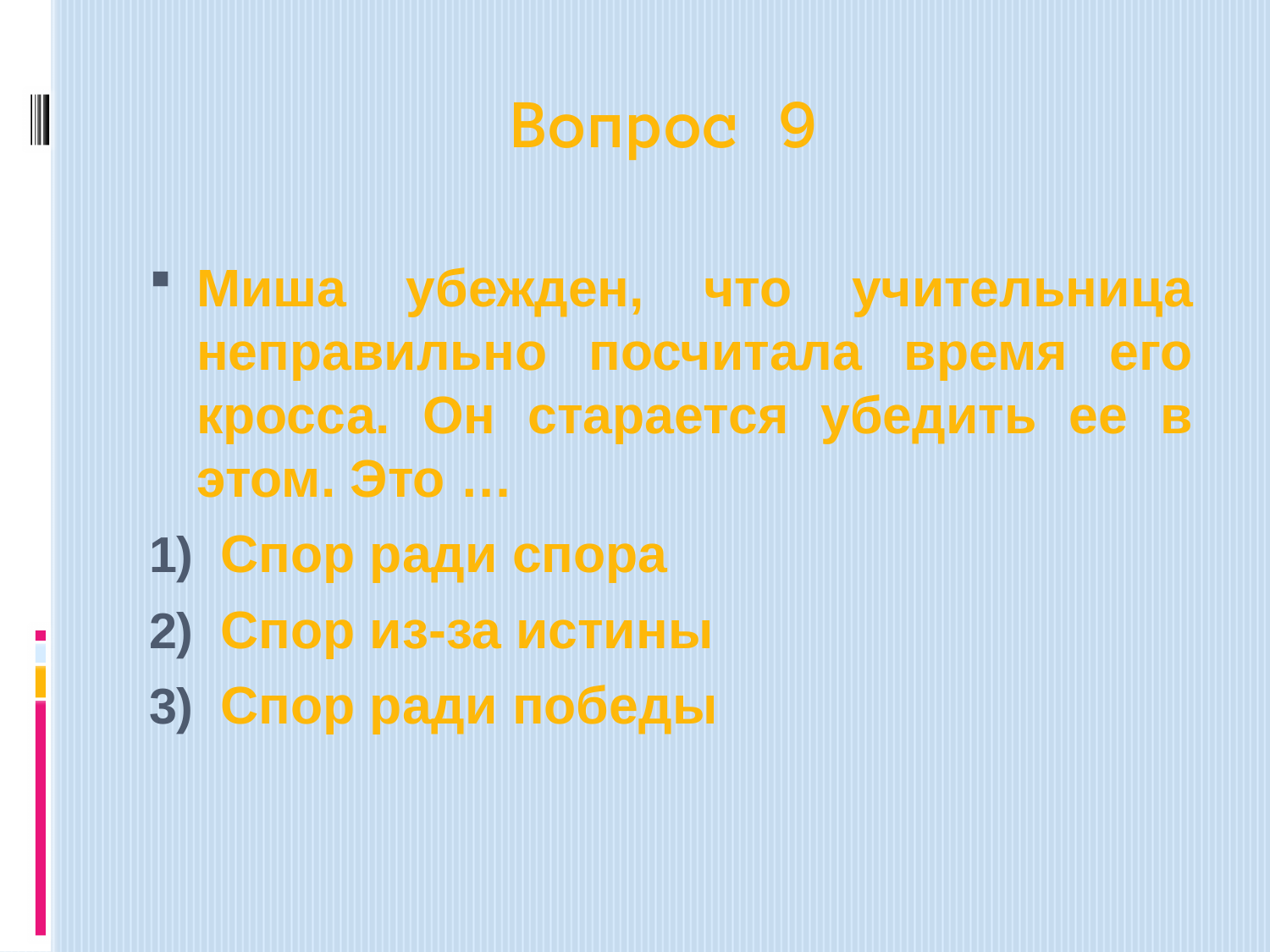

# Вопрос 9
Миша убежден, что учительница неправильно посчитала время его кросса. Он старается убедить ее в этом. Это …
Спор ради спора
Спор из-за истины
Спор ради победы